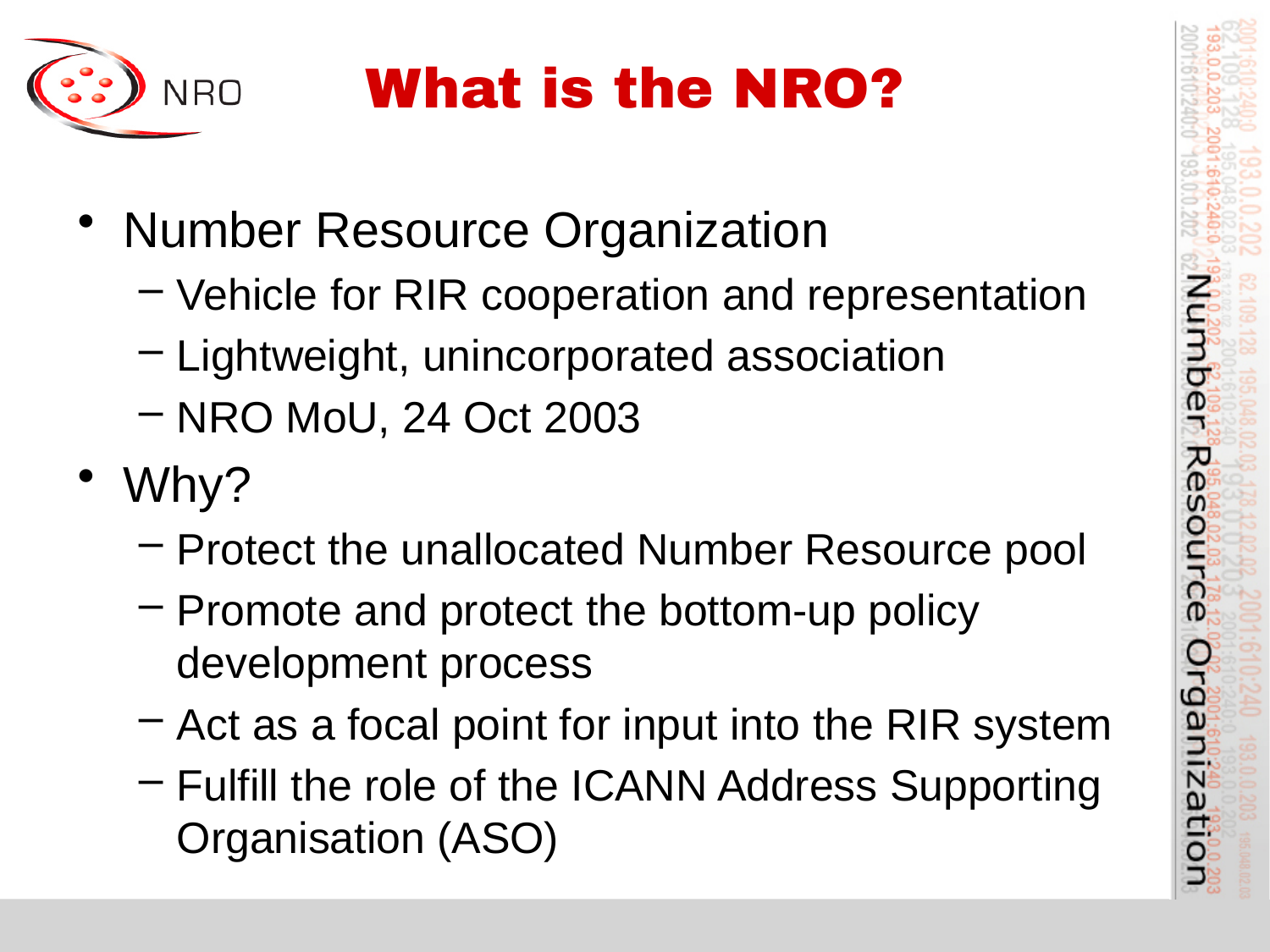

# What is the NRO?
Number Resource Organization
Vehicle for RIR cooperation and representation
Lightweight, unincorporated association
NRO MoU, 24 Oct 2003
Why?
Protect the unallocated Number Resource pool
Promote and protect the bottom-up policy development process
Act as a focal point for input into the RIR system
Fulfill the role of the ICANN Address Supporting Organisation (ASO)